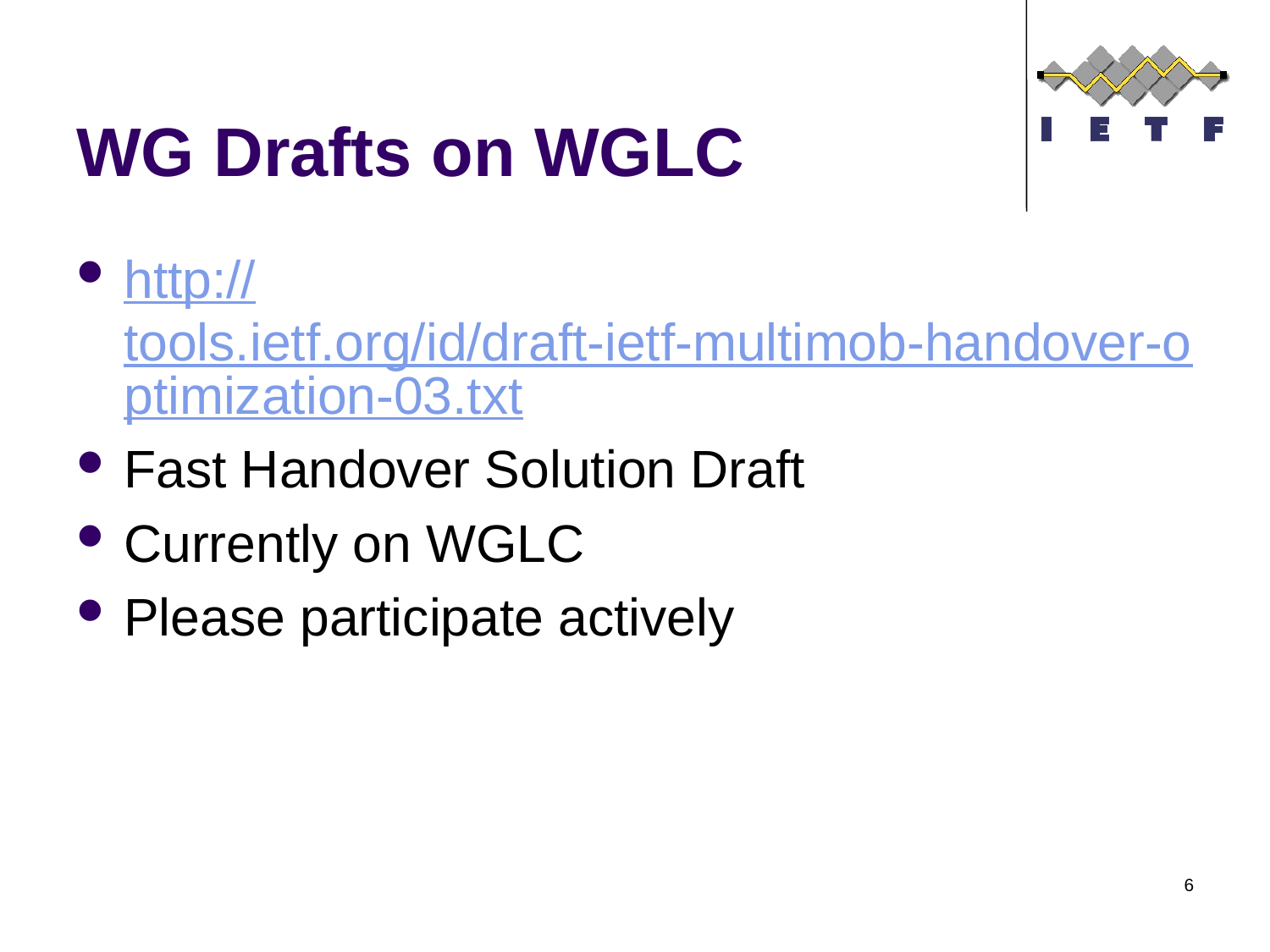

# WG Drafts on WGLC
http://tools.ietf.org/id/draft-ietf-multimob-handover-optimization-03.txt
Fast Handover Solution Draft
Currently on WGLC
Please participate actively
6